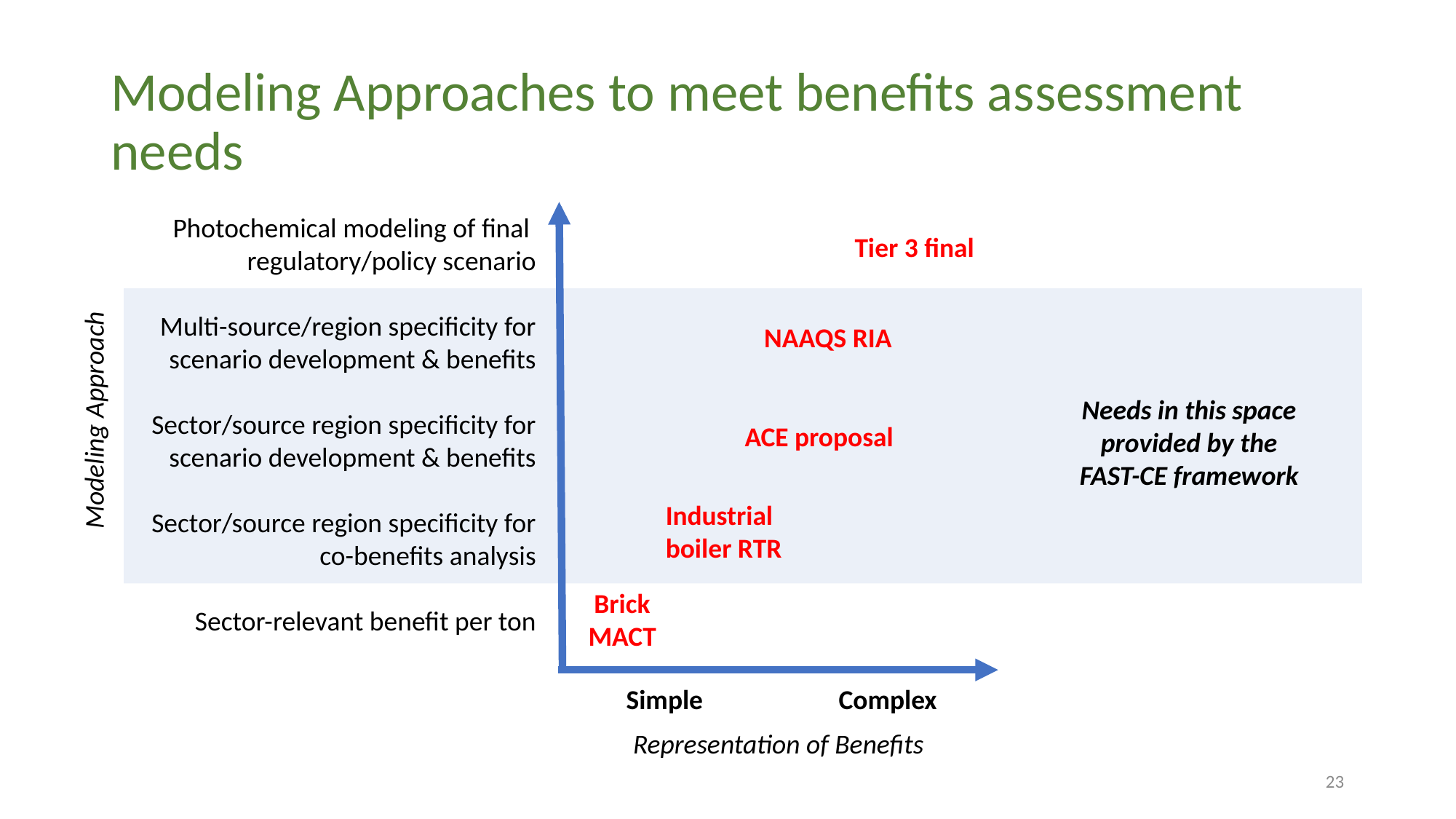

# Modeling Approaches to meet benefits assessment needs
Photochemical modeling of final  regulatory/policy scenario

Multi-source/region specificity for scenario development & benefits

Sector/source region specificity for scenario development & benefits

Sector/source region specificity for co-benefits analysis

Sector-relevant benefit per ton
Tier 3 final

NAAQS RIA
Needs in this space provided by the FAST-CE framework
Modeling Approach
ACE proposal
Industrial boiler RTR
Brick MACT
         Simple                      Complex
Representation of Benefits
23